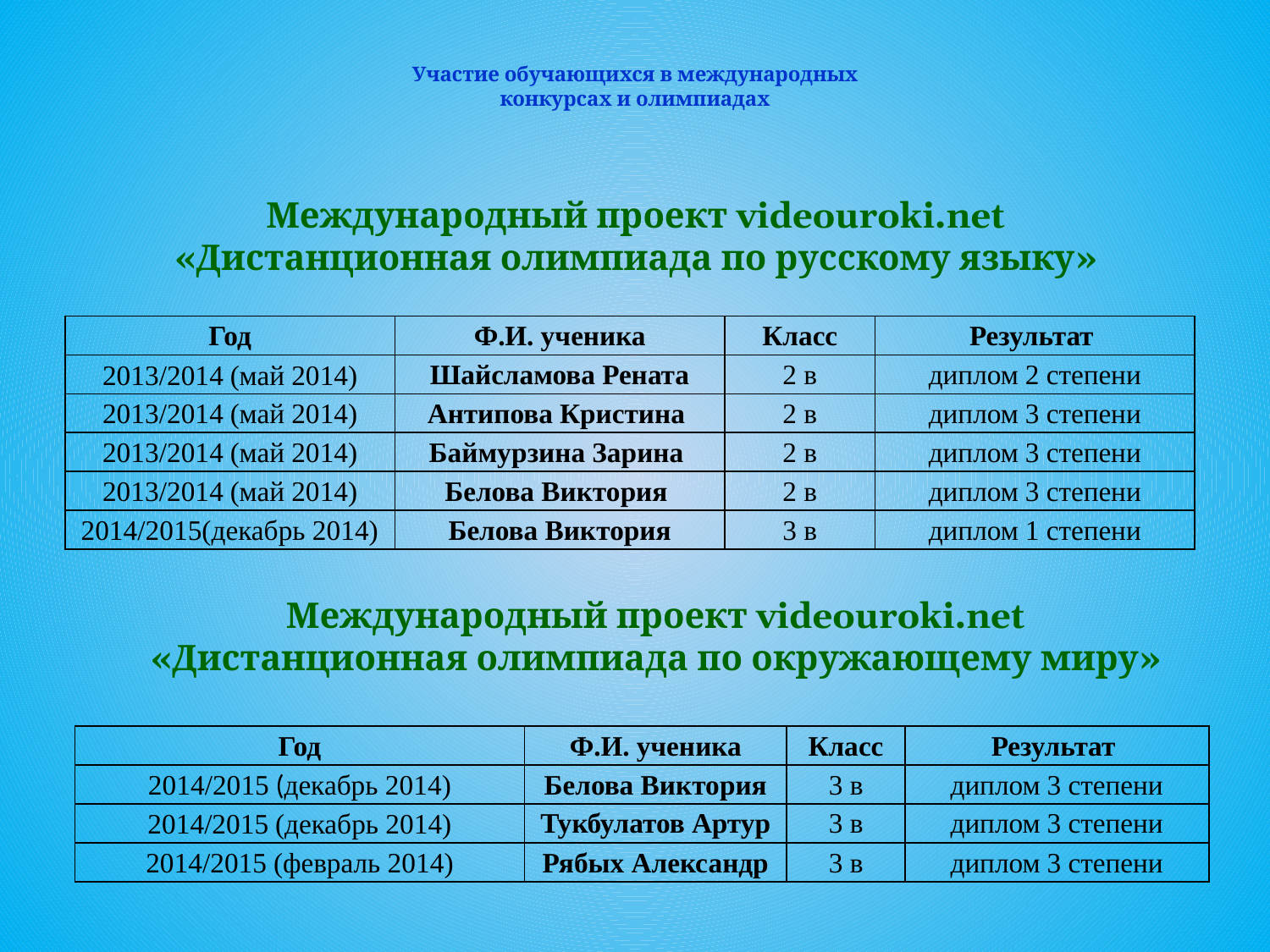

# Участие обучающихся в международных конкурсах и олимпиадах
Международный проект videouroki.net
«Дистанционная олимпиада по русскому языку»
| Год | Ф.И. ученика | Класс | Результат |
| --- | --- | --- | --- |
| 2013/2014 (май 2014) | Шайсламова Рената | 2 в | диплом 2 степени |
| 2013/2014 (май 2014) | Антипова Кристина | 2 в | диплом 3 степени |
| 2013/2014 (май 2014) | Баймурзина Зарина | 2 в | диплом 3 степени |
| 2013/2014 (май 2014) | Белова Виктория | 2 в | диплом 3 степени |
| 2014/2015(декабрь 2014) | Белова Виктория | 3 в | диплом 1 степени |
Международный проект videouroki.net
«Дистанционная олимпиада по окружающему миру»

| Год | Ф.И. ученика | Класс | Результат |
| --- | --- | --- | --- |
| 2014/2015 (декабрь 2014) | Белова Виктория | 3 в | диплом 3 степени |
| 2014/2015 (декабрь 2014) | Тукбулатов Артур | 3 в | диплом 3 степени |
| 2014/2015 (февраль 2014) | Рябых Александр | 3 в | диплом 3 степени |